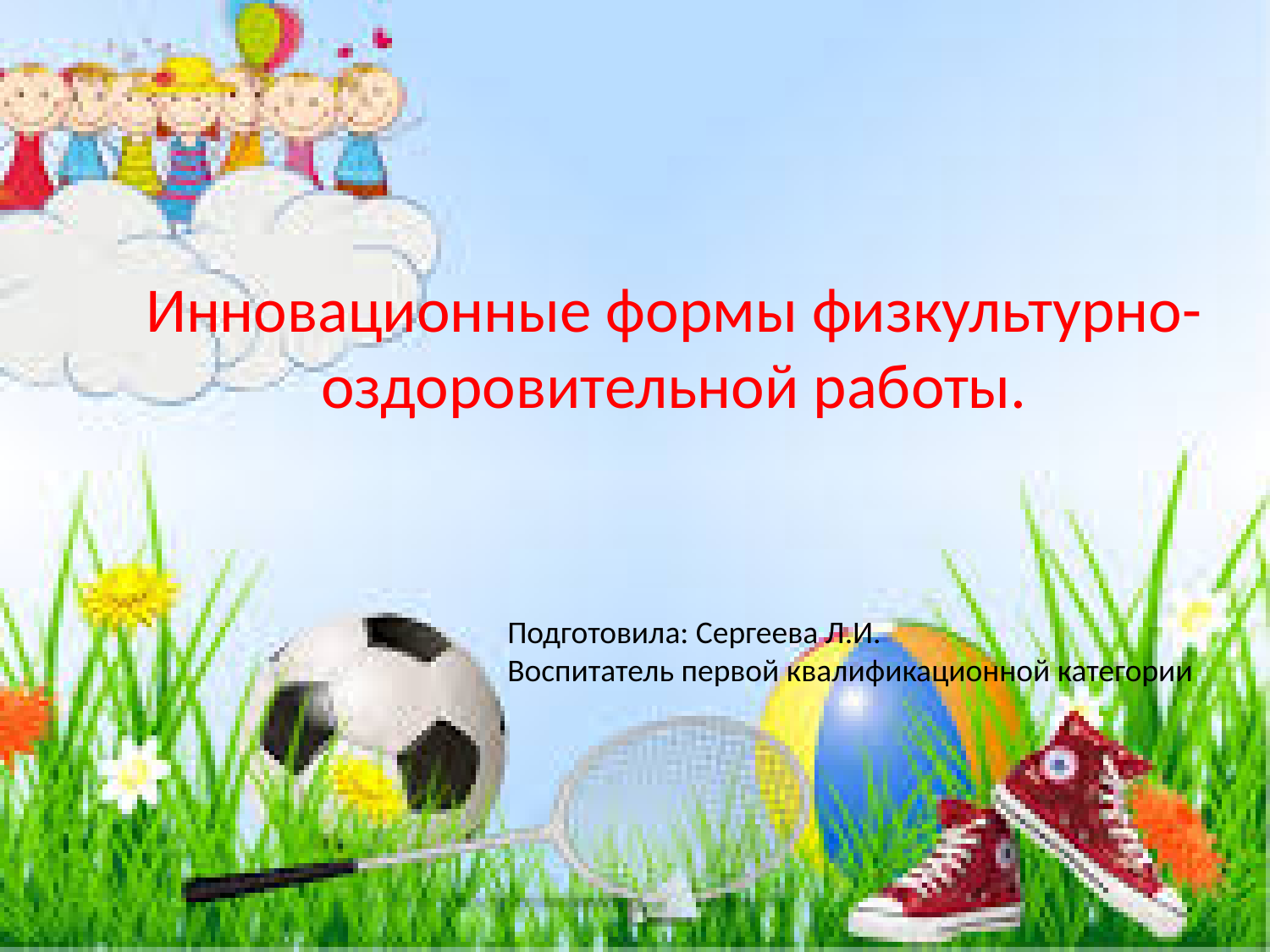

# Инновационные формы физкультурно-оздоровительной работы.

Подготовила: Сергеева Л.И.
Воспитатель первой квалификационной категории